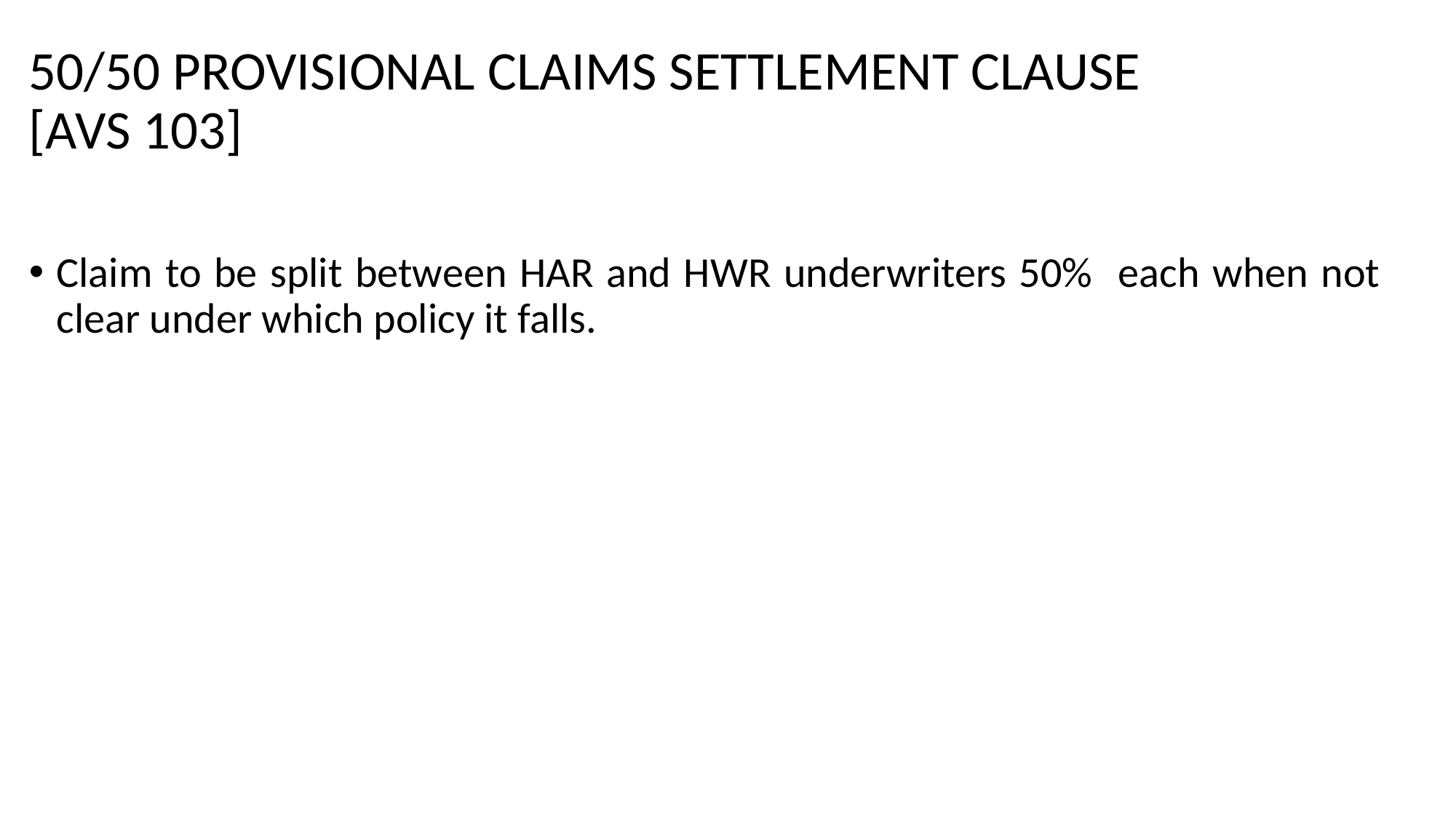

# 50/50 PROVISIONAL CLAIMS SETTLEMENT CLAUSE [AVS 103]
Claim to be split between HAR and HWR underwriters 50%  each when not clear under which policy it falls.